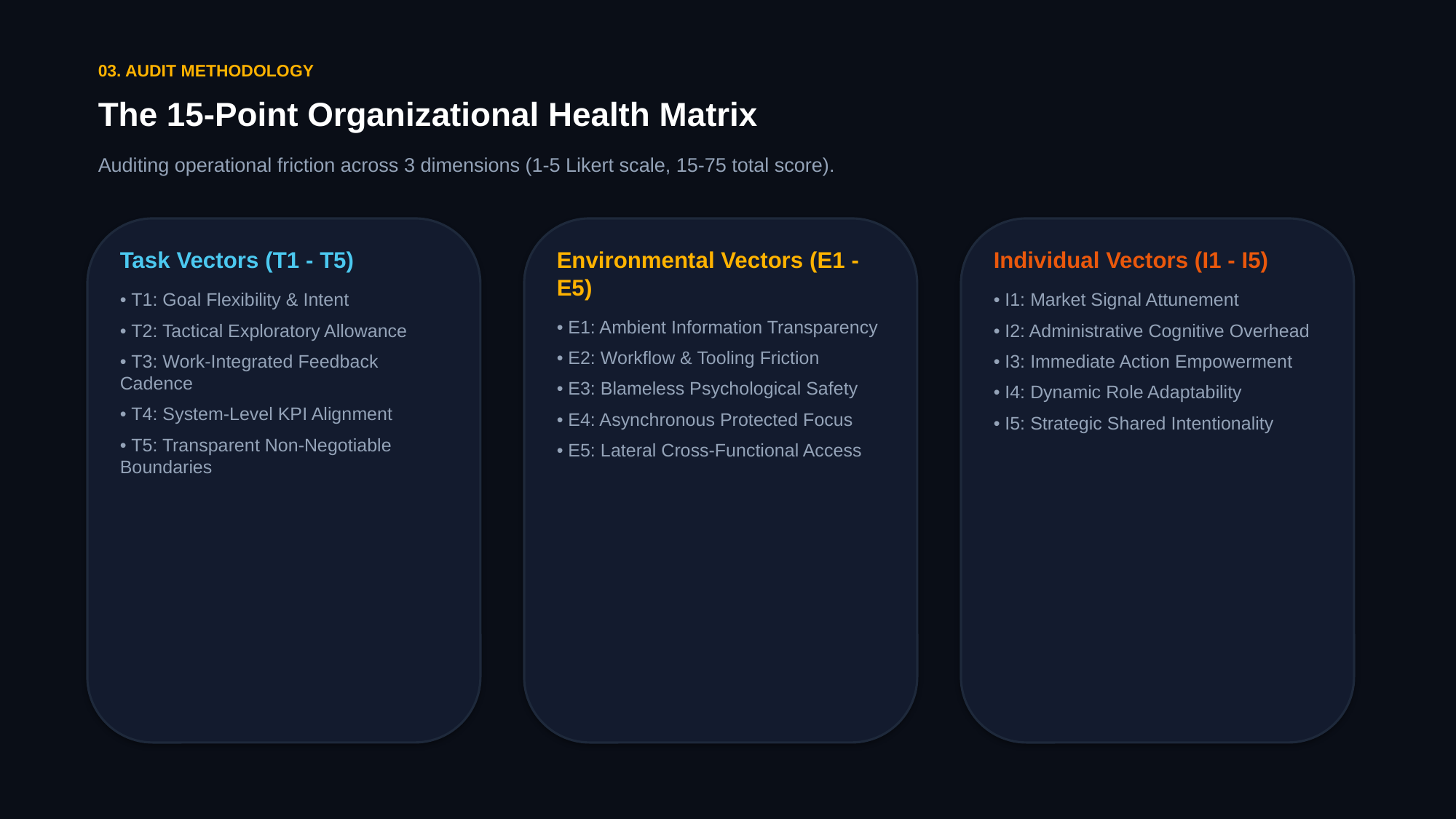

03. AUDIT METHODOLOGY
The 15-Point Organizational Health Matrix
Auditing operational friction across 3 dimensions (1-5 Likert scale, 15-75 total score).

Task Vectors (T1 - T5)
• T1: Goal Flexibility & Intent
• T2: Tactical Exploratory Allowance
• T3: Work-Integrated Feedback Cadence
• T4: System-Level KPI Alignment
• T5: Transparent Non-Negotiable Boundaries
Environmental Vectors (E1 - E5)
• E1: Ambient Information Transparency
• E2: Workflow & Tooling Friction
• E3: Blameless Psychological Safety
• E4: Asynchronous Protected Focus
• E5: Lateral Cross-Functional Access
Individual Vectors (I1 - I5)
• I1: Market Signal Attunement
• I2: Administrative Cognitive Overhead
• I3: Immediate Action Empowerment
• I4: Dynamic Role Adaptability
• I5: Strategic Shared Intentionality